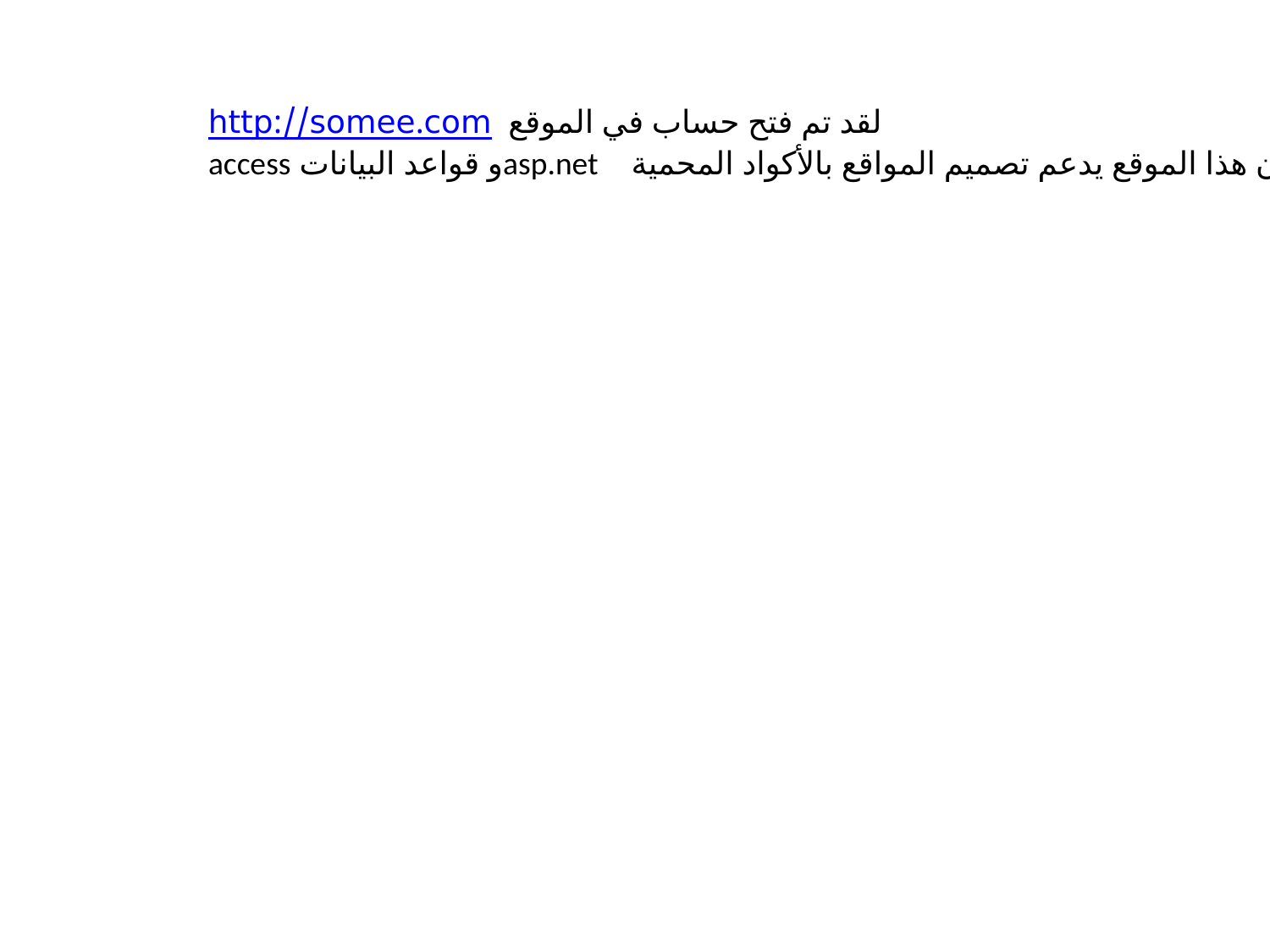

لقد تم فتح حساب في الموقع  http://somee.com
إن هذا الموقع يدعم تصميم المواقع بالأكواد المحمية    asp.netو قواعد البيانات access